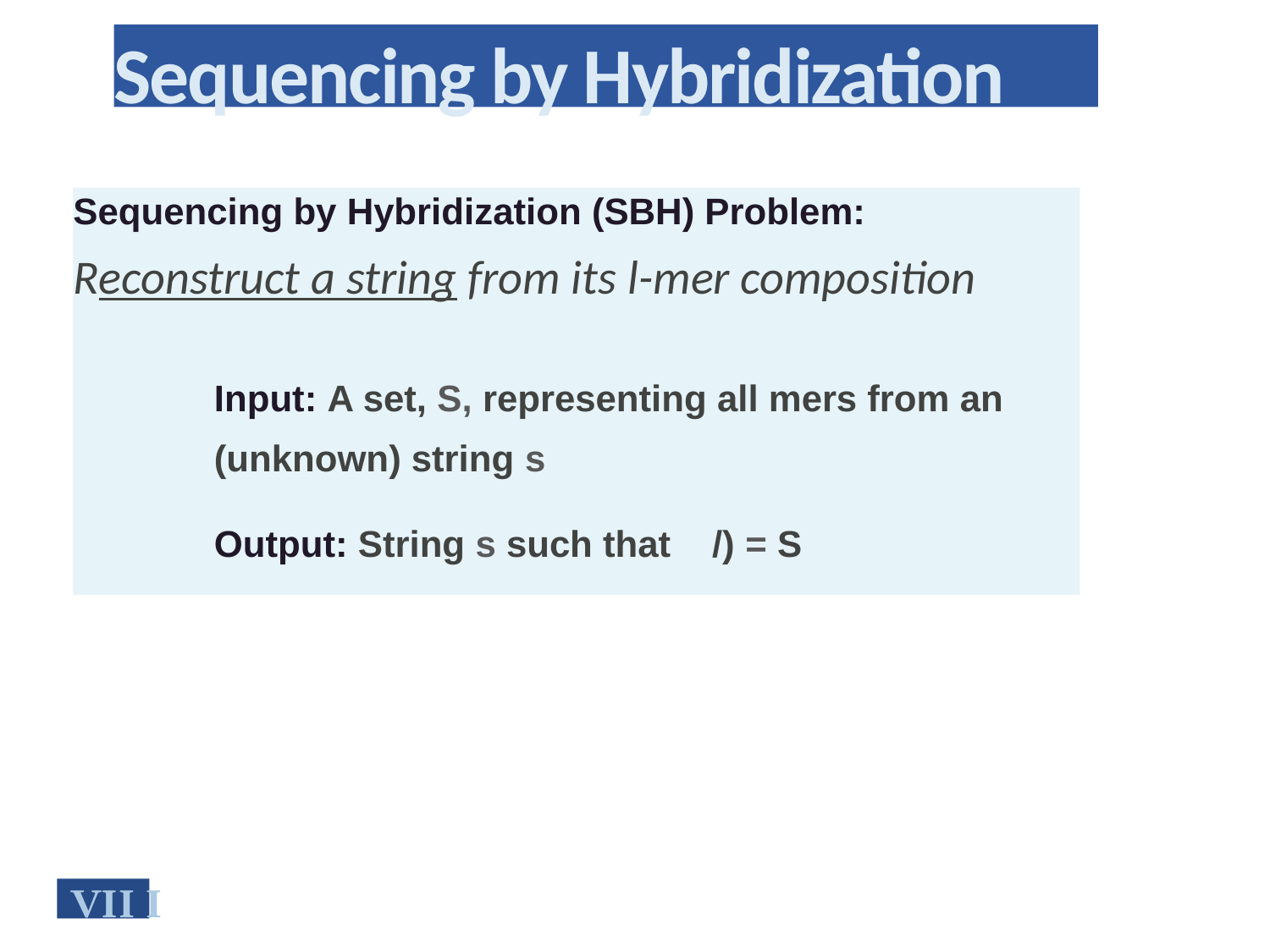

Sequencing by Hybridization
Sequencing by Hybridization (SBH) Problem:
Reconstruct a string from its l-mer composition
Input: A set, S, representing all mers from an (unknown) string s
Output: String s such that    /) = S
VII I